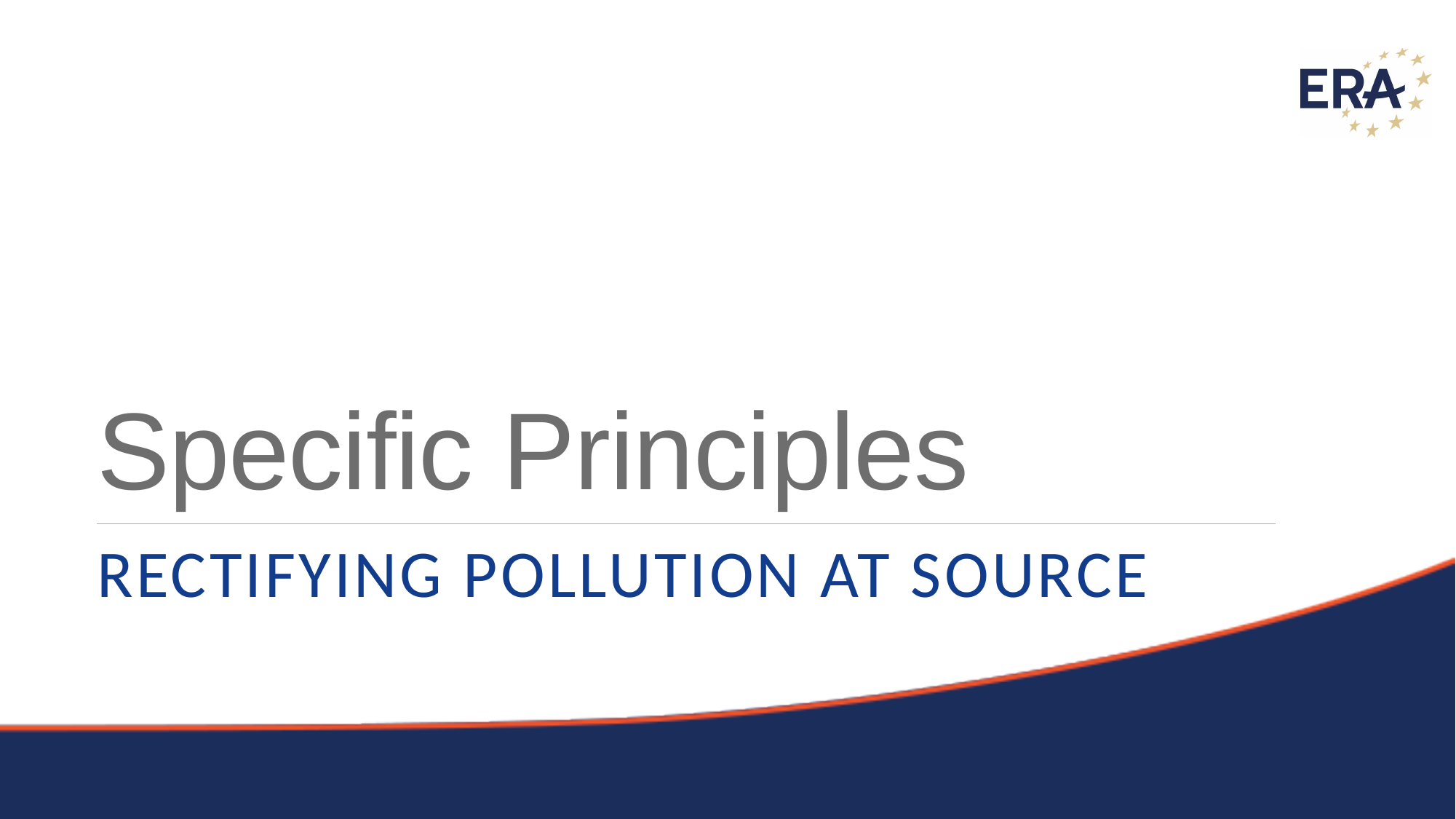

# Specific Principles
Rectifying pollution at source